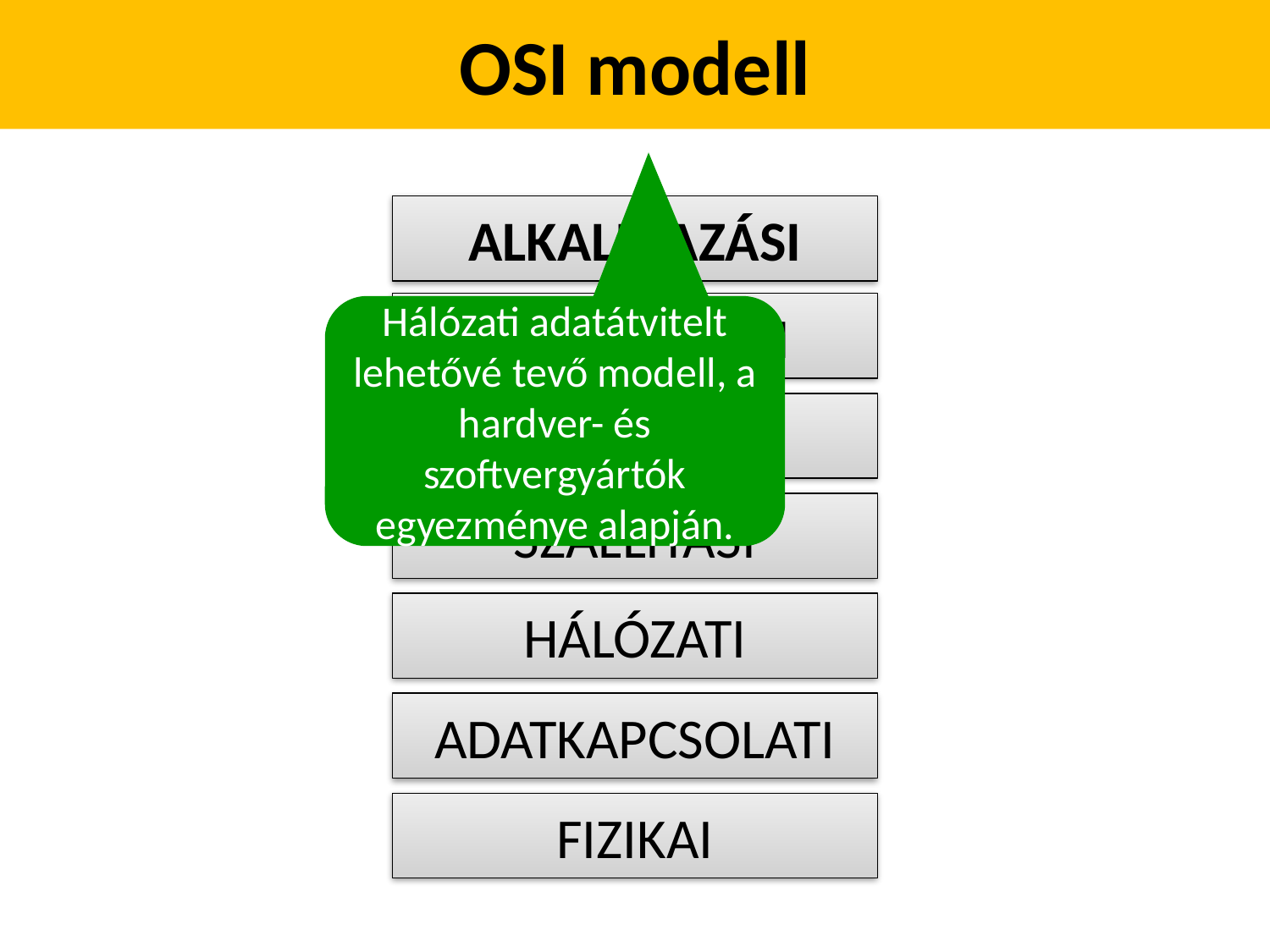

# OSI modell
Alkalmazási
Megjelenési
Hálózati adatátvitelt lehetővé tevő modell, a hardver- és szoftvergyártók egyezménye alapján.
Viszonylati
Szállítási
Hálózati
Adatkapcsolati
Fizikai